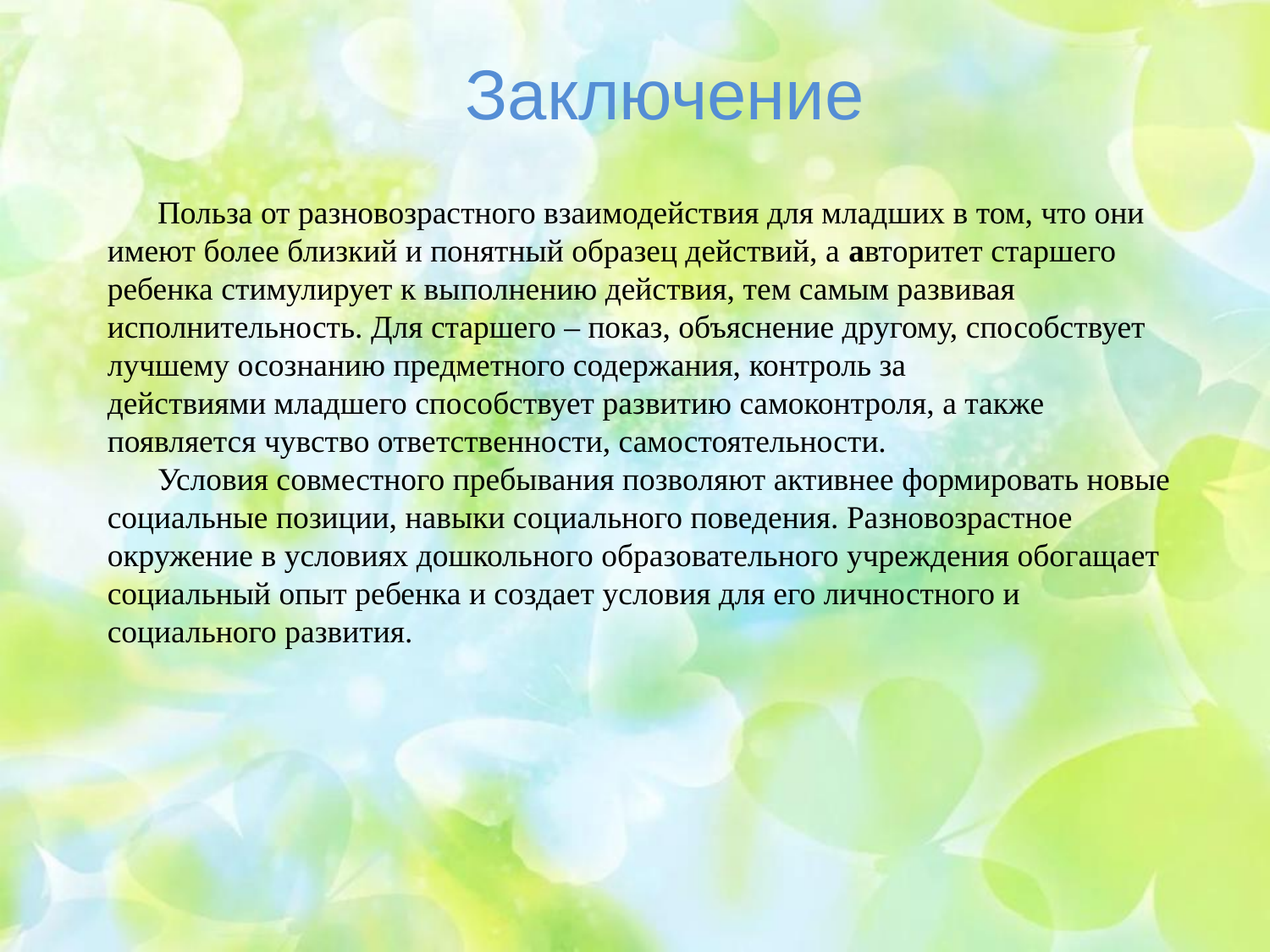

Заключение
Польза от разновозрастного взаимодействия для младших в том, что они имеют более близкий и понятный образец действий, а авторитет старшего ребенка стимулирует к выполнению действия, тем самым развивая исполнительность. Для старшего – показ, объяснение другому, способствует лучшему осознанию предметного содержания, контроль за действиями младшего способствует развитию самоконтроля, а также появляется чувство ответственности, самостоятельности.
Условия совместного пребывания позволяют активнее формировать новые социальные позиции, навыки социального поведения. Разновозрастное окружение в условиях дошкольного образовательного учреждения обогащает социальный опыт ребенка и создает условия для его личностного и социального развития.